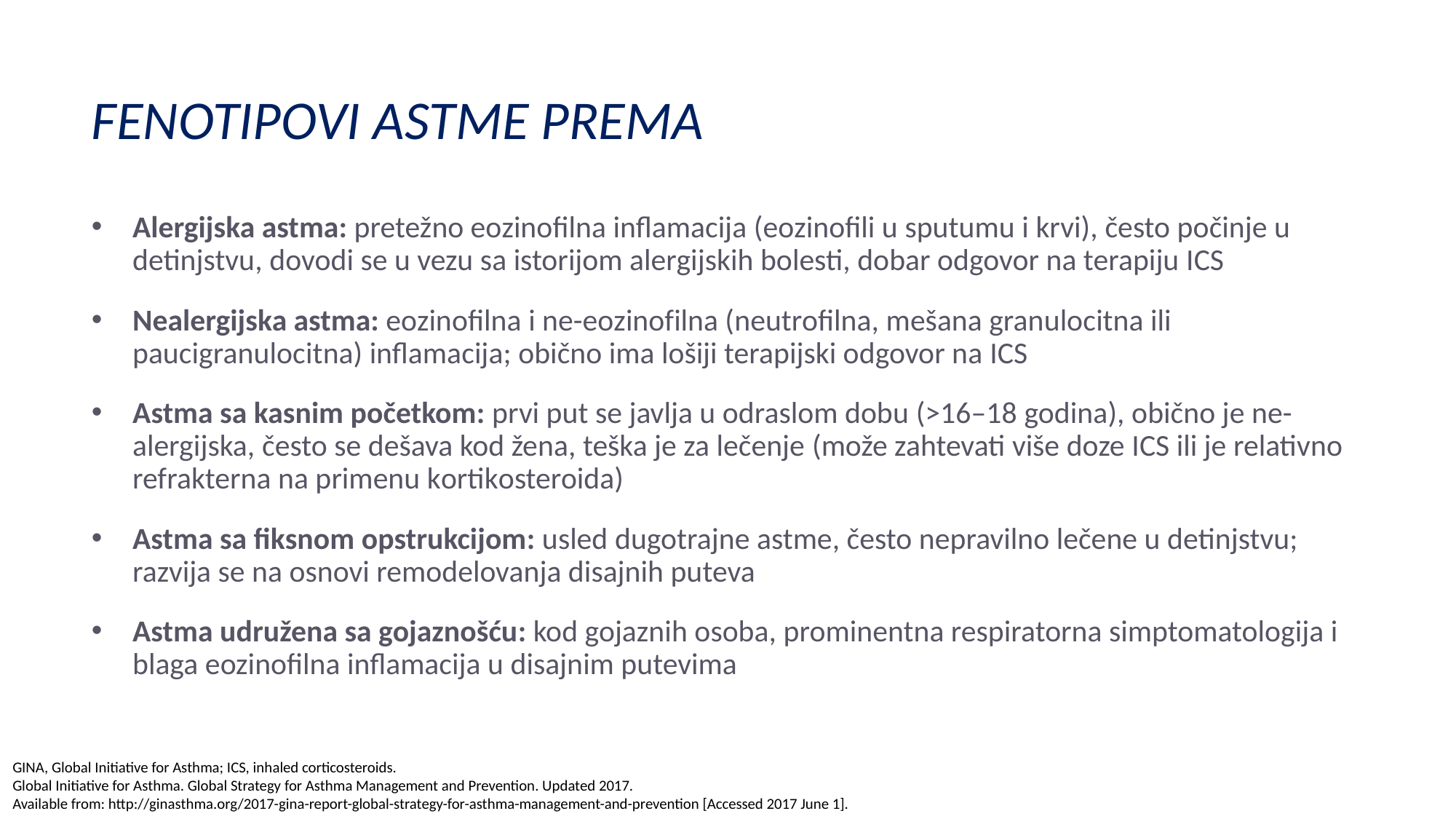

# Fenotipovi astme prema
Alergijska astma: pretežno eozinofilna inflamacija (eozinofili u sputumu i krvi), često počinje u detinjstvu, dovodi se u vezu sa istorijom alergijskih bolesti, dobar odgovor na terapiju ICS
Nealergijska astma: eozinofilna i ne-eozinofilna (neutrofilna, mešana granulocitna ili paucigranulocitna) inflamacija; obično ima lošiji terapijski odgovor na ICS
Astma sa kasnim početkom: prvi put se javlja u odraslom dobu (>16–18 godina), obično je ne-alergijska, često se dešava kod žena, teška je za lečenje (može zahtevati više doze ICS ili je relativno refrakterna na primenu kortikosteroida)
Astma sa fiksnom opstrukcijom: usled dugotrajne astme, često nepravilno lečene u detinjstvu; razvija se na osnovi remodelovanja disajnih puteva
Astma udružena sa gojaznošću: kod gojaznih osoba, prominentna respiratorna simptomatologija i blaga eozinofilna inflamacija u disajnim putevima
GINA, Global Initiative for Asthma; ICS, inhaled corticosteroids.
Global Initiative for Asthma. Global Strategy for Asthma Management and Prevention. Updated 2017.
Available from: http://ginasthma.org/2017-gina-report-global-strategy-for-asthma-management-and-prevention [Accessed 2017 June 1].